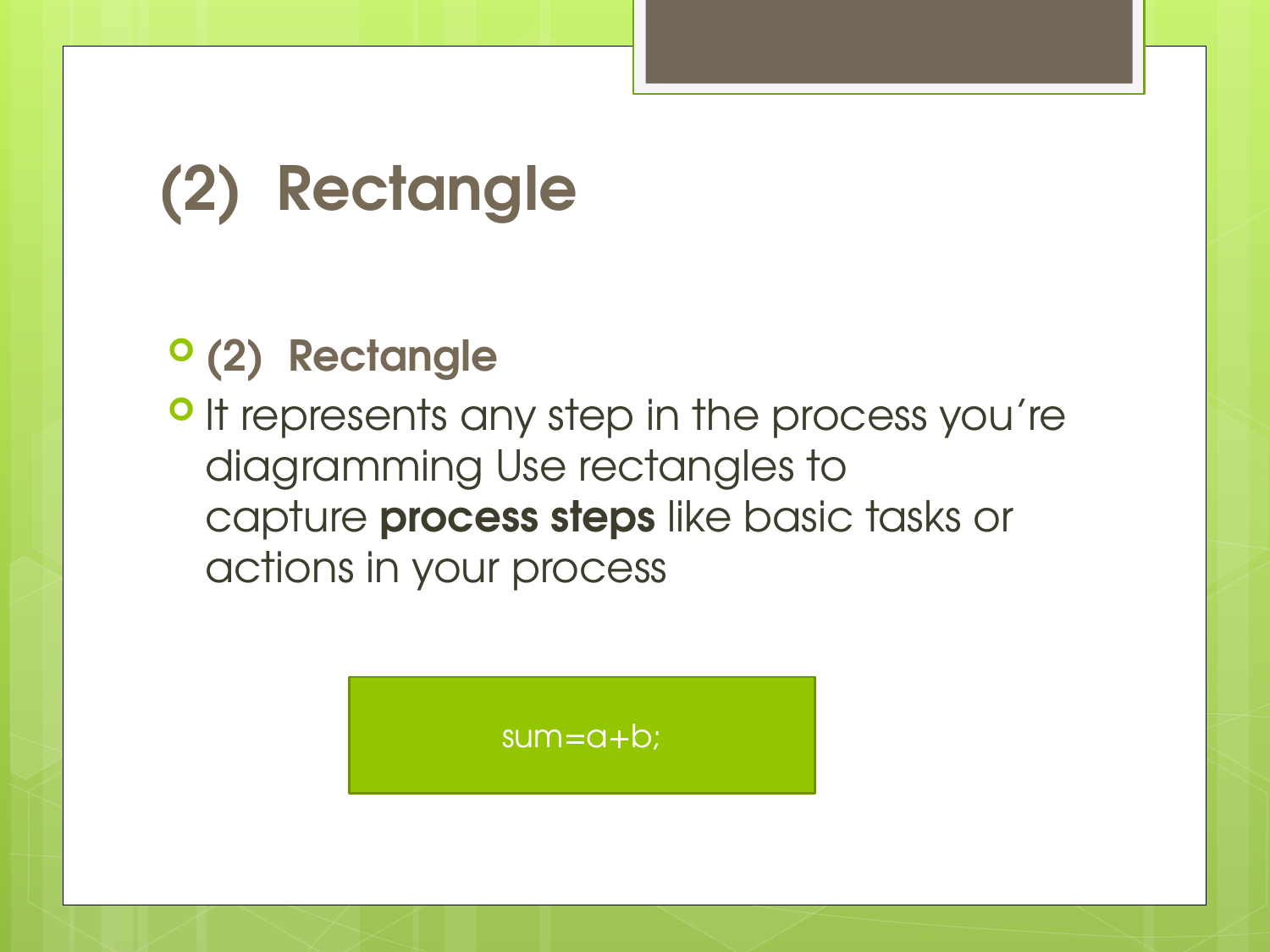

# (2)  Rectangle
(2)  Rectangle
It represents any step in the process you’re diagramming Use rectangles to capture process steps like basic tasks or actions in your process

sum=a+b;